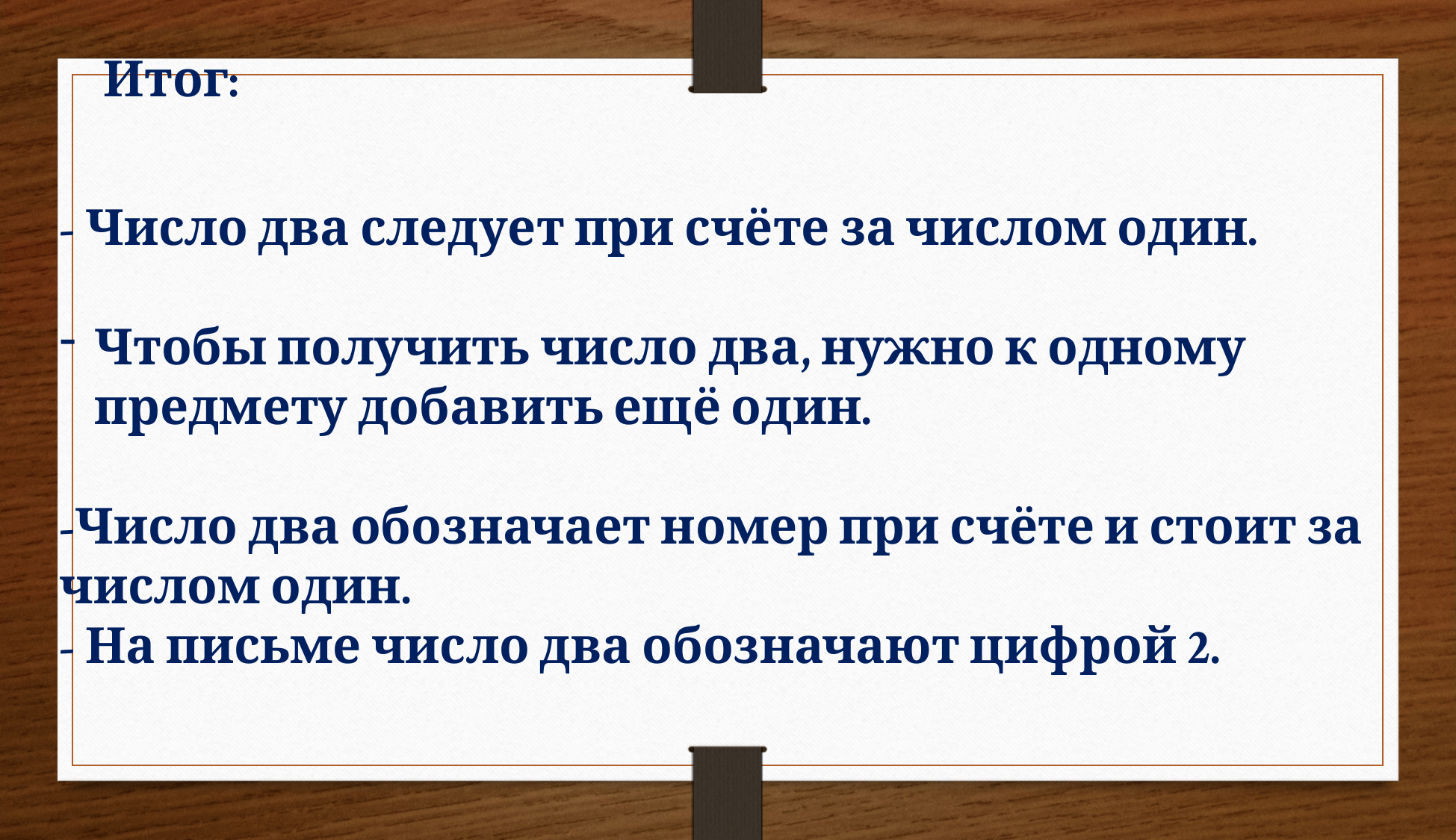

Итог:
- Число два следует при счёте за числом один.

Чтобы получить число два, нужно к одному предмету добавить ещё один.

-Число два обозначает номер при счёте и стоит за числом один.
- На письме число два обозначают цифрой 2.